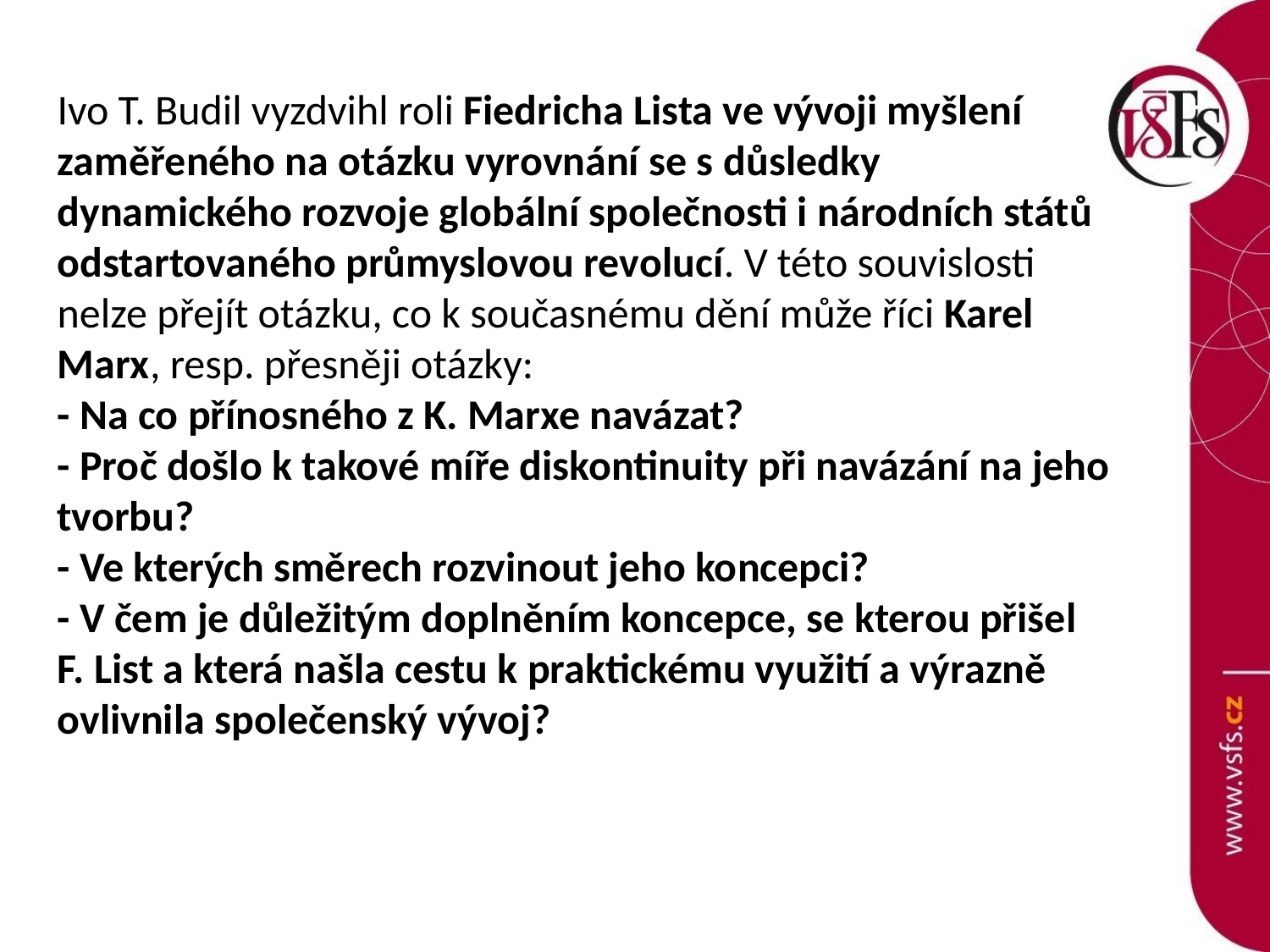

# UČEBNICE
Ivo T. Budil vyzdvihl roli Fiedricha Lista ve vývoji myšlení zaměřeného na otázku vyrovnání se s důsledky dynamického rozvoje globální společnosti i národních států odstartovaného průmyslovou revolucí. V této souvislosti nelze přejít otázku, co k současnému dění může říci Karel Marx, resp. přesněji otázky:
- Na co přínosného z K. Marxe navázat?
- Proč došlo k takové míře diskontinuity při navázání na jeho tvorbu?
- Ve kterých směrech rozvinout jeho koncepci?
- V čem je důležitým doplněním koncepce, se kterou přišel F. List a která našla cestu k praktickému využití a výrazně ovlivnila společenský vývoj?